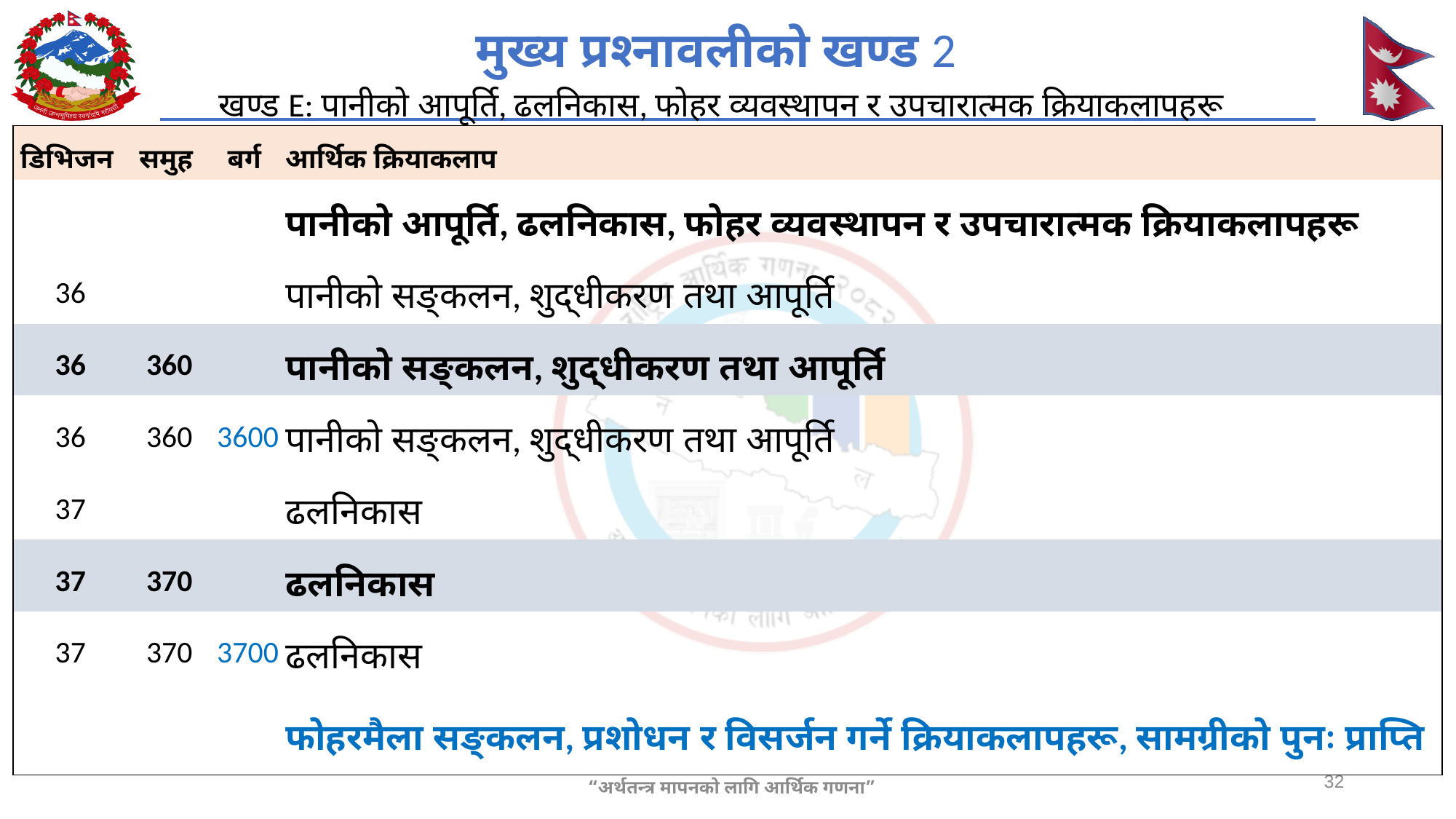

# मुख्य प्रश्नावलीको खण्ड 2 खण्ड E: पानीको आपूर्ति, ढलनिकास, फोहर व्यवस्थापन र उपचारात्मक क्रियाकलापहरू
| डिभिजन | समुह | बर्ग | आर्थिक क्रियाकलाप |
| --- | --- | --- | --- |
|  |  |  | पानीको आपूर्ति, ढलनिकास, फोहर व्यवस्थापन र उपचारात्मक क्रियाकलापहरू |
| 36 |  |  | पानीको सङ्कलन, शुद्धीकरण तथा आपूर्ति |
| 36 | 360 |  | पानीको सङ्कलन, शुद्धीकरण तथा आपूर्ति |
| 36 | 360 | 3600 | पानीको सङ्कलन, शुद्धीकरण तथा आपूर्ति |
| 37 |  |  | ढलनिकास |
| 37 | 370 |  | ढलनिकास |
| 37 | 370 | 3700 | ढलनिकास |
|  |  |  | फोहरमैला सङ्कलन, प्रशोधन र विसर्जन गर्ने क्रियाकलापहरू, सामग्रीको पुनः प्राप्ति |
32
“अर्थतन्त्र मापनको लागि आर्थिक गणना”